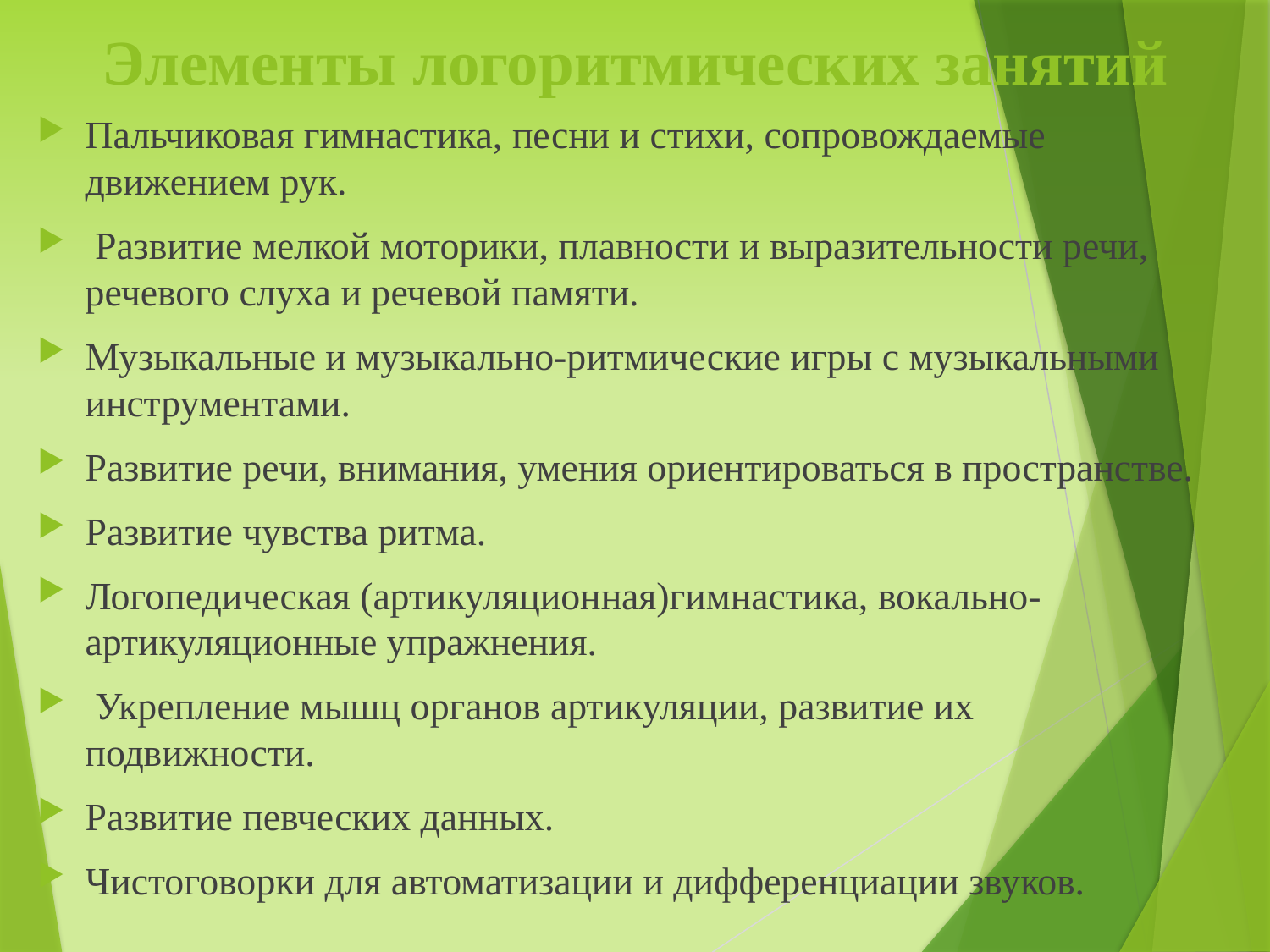

# Элементы логоритмических занятий
Пальчиковая гимнастика, песни и стихи, сопровождаемые движением рук.
 Развитие мелкой моторики, плавности и выразительности речи, речевого слуха и речевой памяти.
Музыкальные и музыкально-ритмические игры с музыкальными инструментами.
Развитие речи, внимания, умения ориентироваться в пространстве.
Развитие чувства ритма.
Логопедическая (артикуляционная)гимнастика, вокально-артикуляционные упражнения.
 Укрепление мышц органов артикуляции, развитие их подвижности.
Развитие певческих данных.
Чистоговорки для автоматизации и дифференциации звуков.